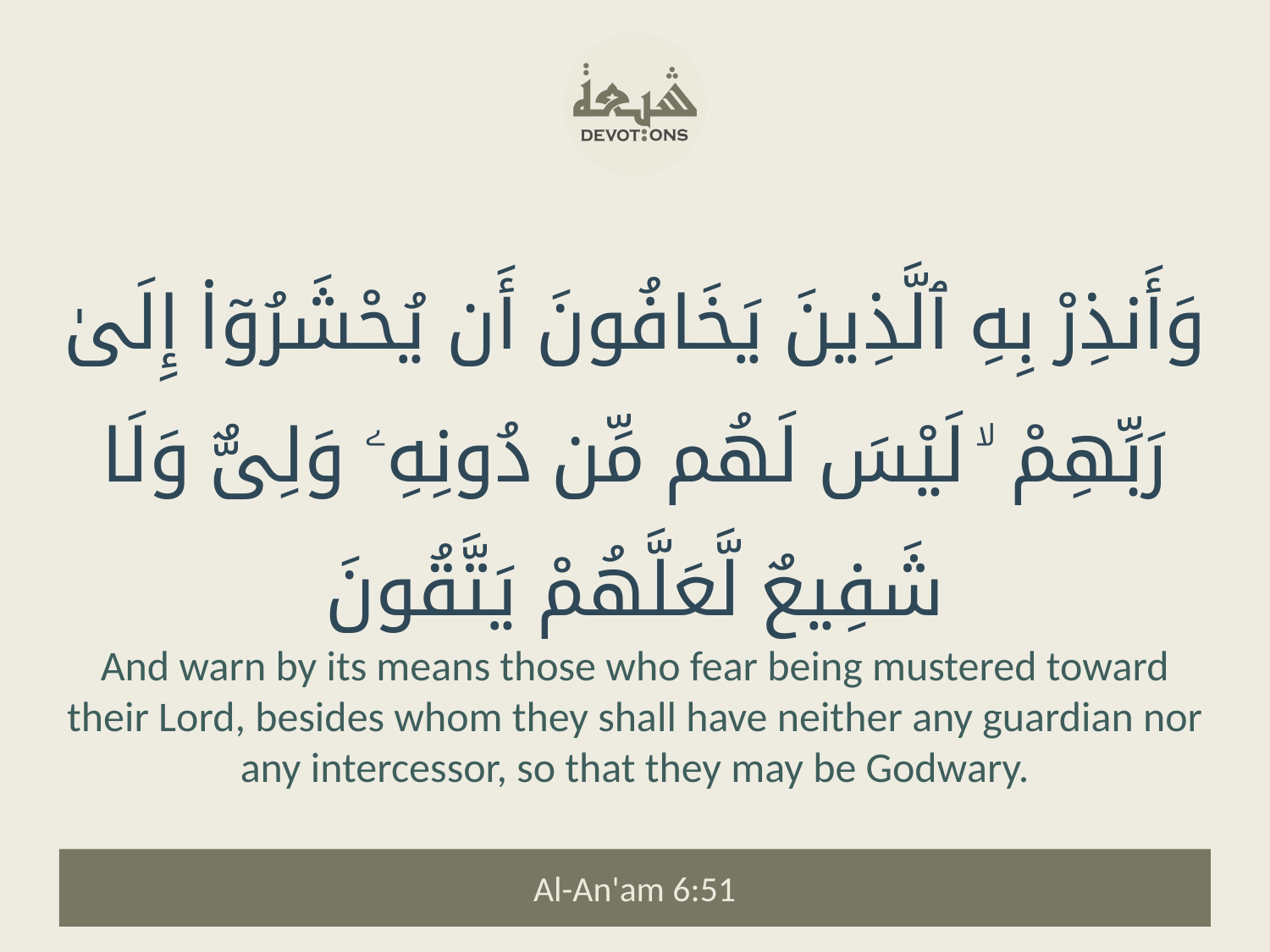

وَأَنذِرْ بِهِ ٱلَّذِينَ يَخَافُونَ أَن يُحْشَرُوٓا۟ إِلَىٰ رَبِّهِمْ ۙ لَيْسَ لَهُم مِّن دُونِهِۦ وَلِىٌّ وَلَا شَفِيعٌ لَّعَلَّهُمْ يَتَّقُونَ
And warn by its means those who fear being mustered toward their Lord, besides whom they shall have neither any guardian nor any intercessor, so that they may be Godwary.
Al-An'am 6:51